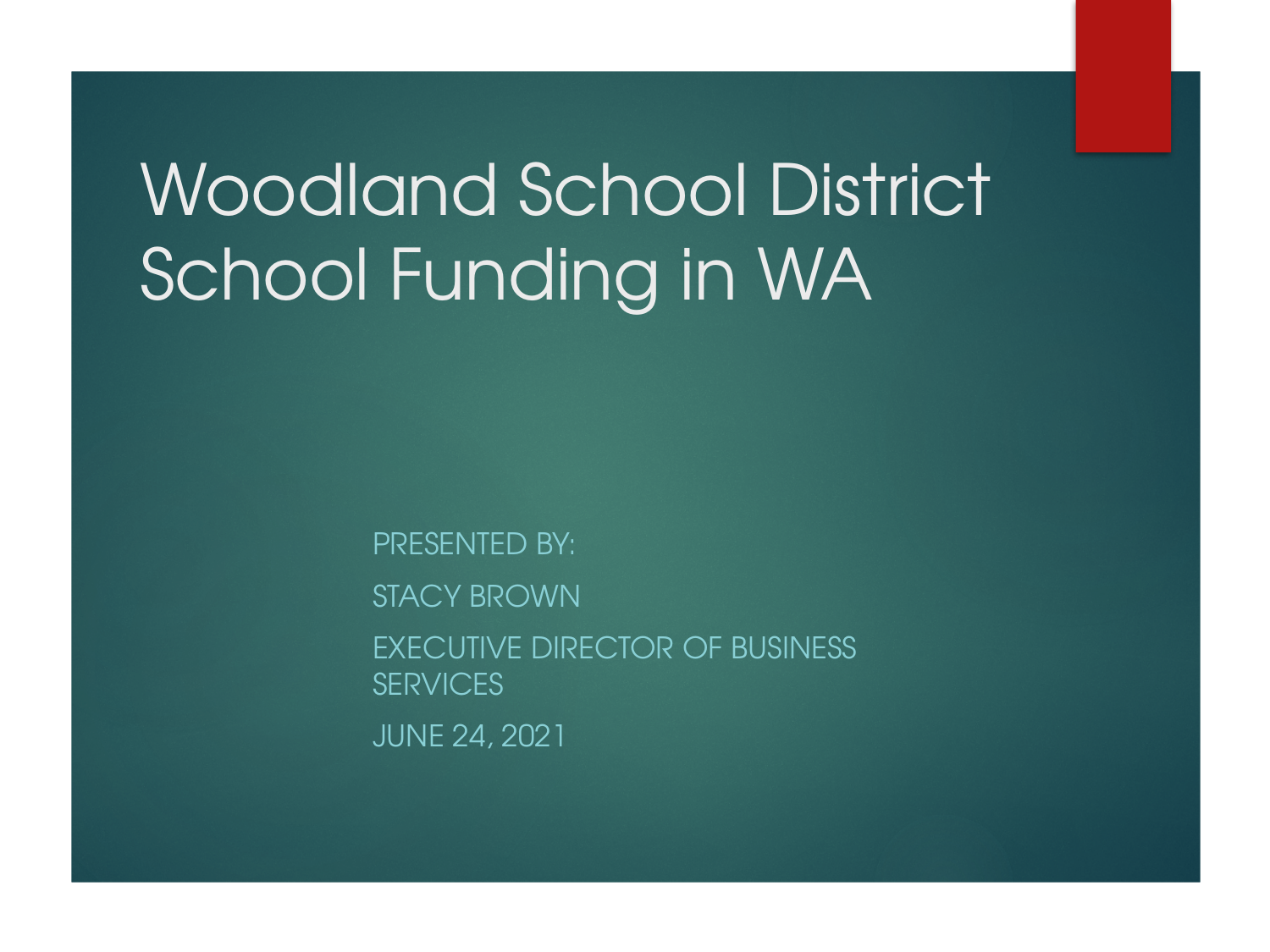

# Woodland School District School Funding in WA
Presented by:
Stacy Brown
Executive Director of Business Services
June 24, 2021